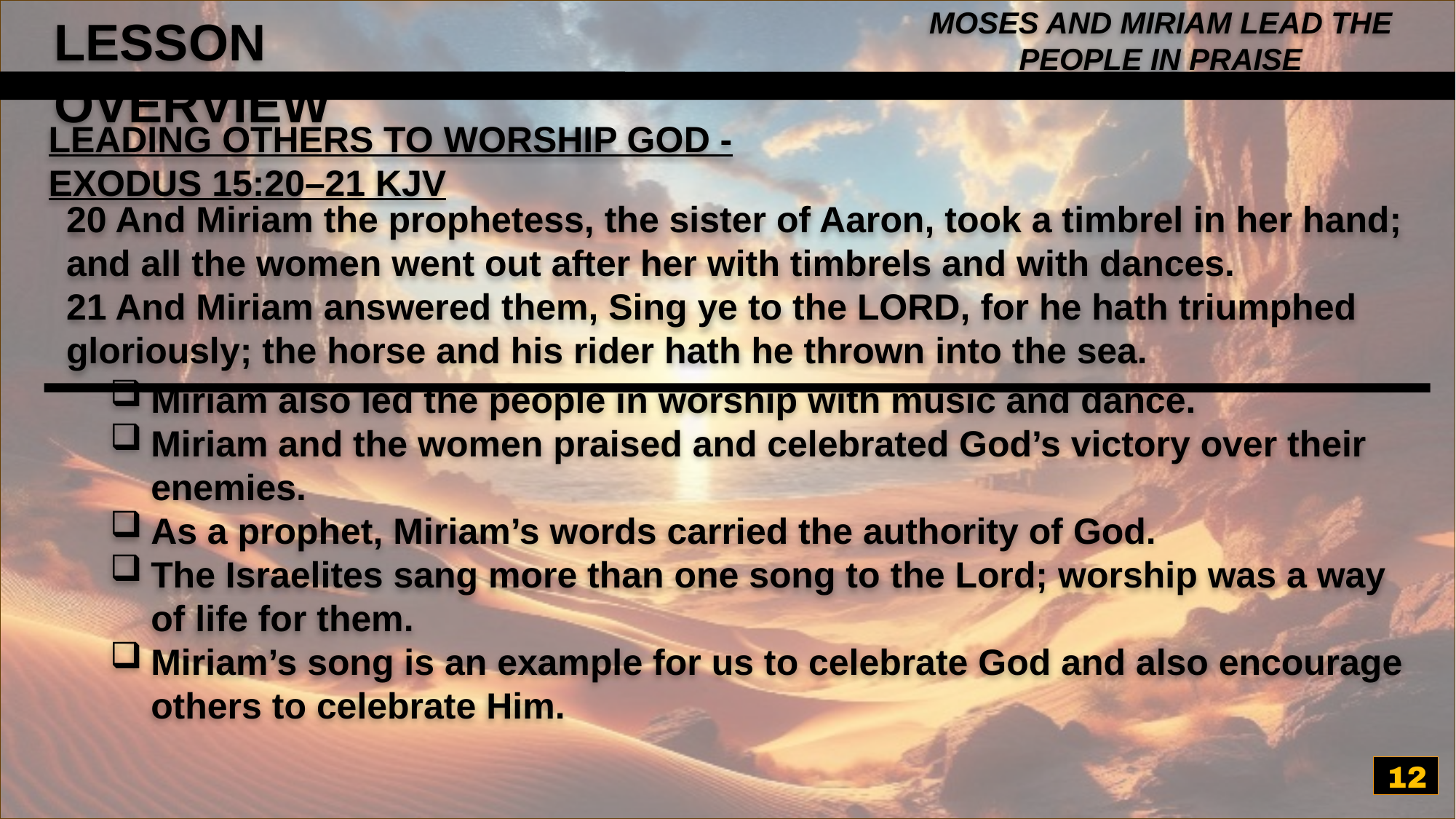

LESSON OVERVIEW
Moses and Miriam Lead the People in Praise

Leading Others to Worship God - Exodus 15:20–21 KJV
20 And Miriam the prophetess, the sister of Aaron, took a timbrel in her hand; and all the women went out after her with timbrels and with dances.
21 And Miriam answered them, Sing ye to the LORD, for he hath triumphed gloriously; the horse and his rider hath he thrown into the sea.

Miriam also led the people in worship with music and dance.
Miriam and the women praised and celebrated God’s victory over their enemies.
As a prophet, Miriam’s words carried the authority of God.
The Israelites sang more than one song to the Lord; worship was a way of life for them.
Miriam’s song is an example for us to celebrate God and also encourage others to celebrate Him.
12